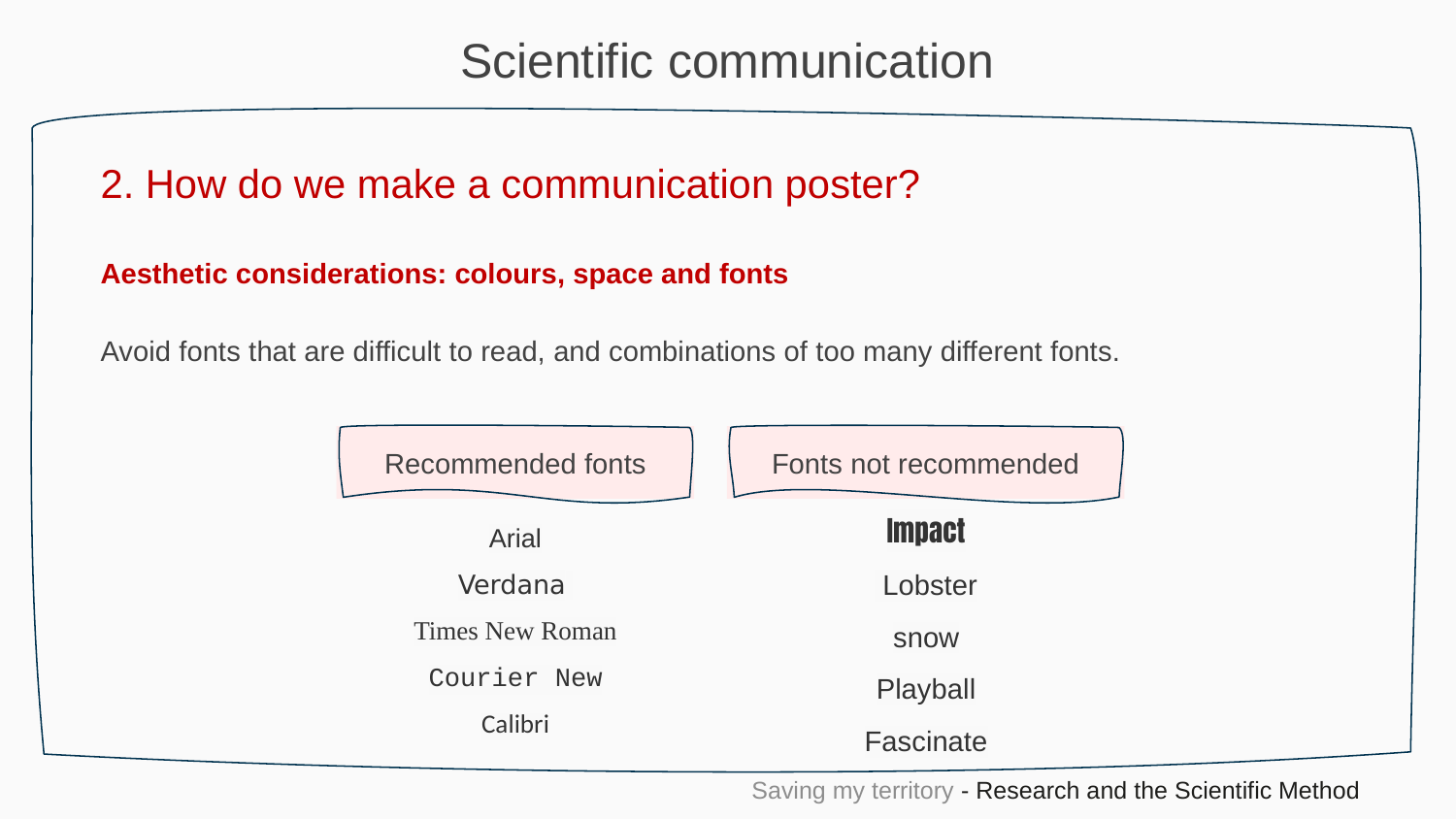

Scientific communication

2. How do we make a communication poster?

Aesthetic considerations: colours, space and fonts

Avoid fonts that are difficult to read, and combinations of too many different fonts.

Recommended fonts

Fonts not recommended

Impact
 Lobster
snow
Playball
Fascinate
Arial
Verdana
Times New Roman
Courier New
Calibri

Saving my territory - Research and the Scientific Method